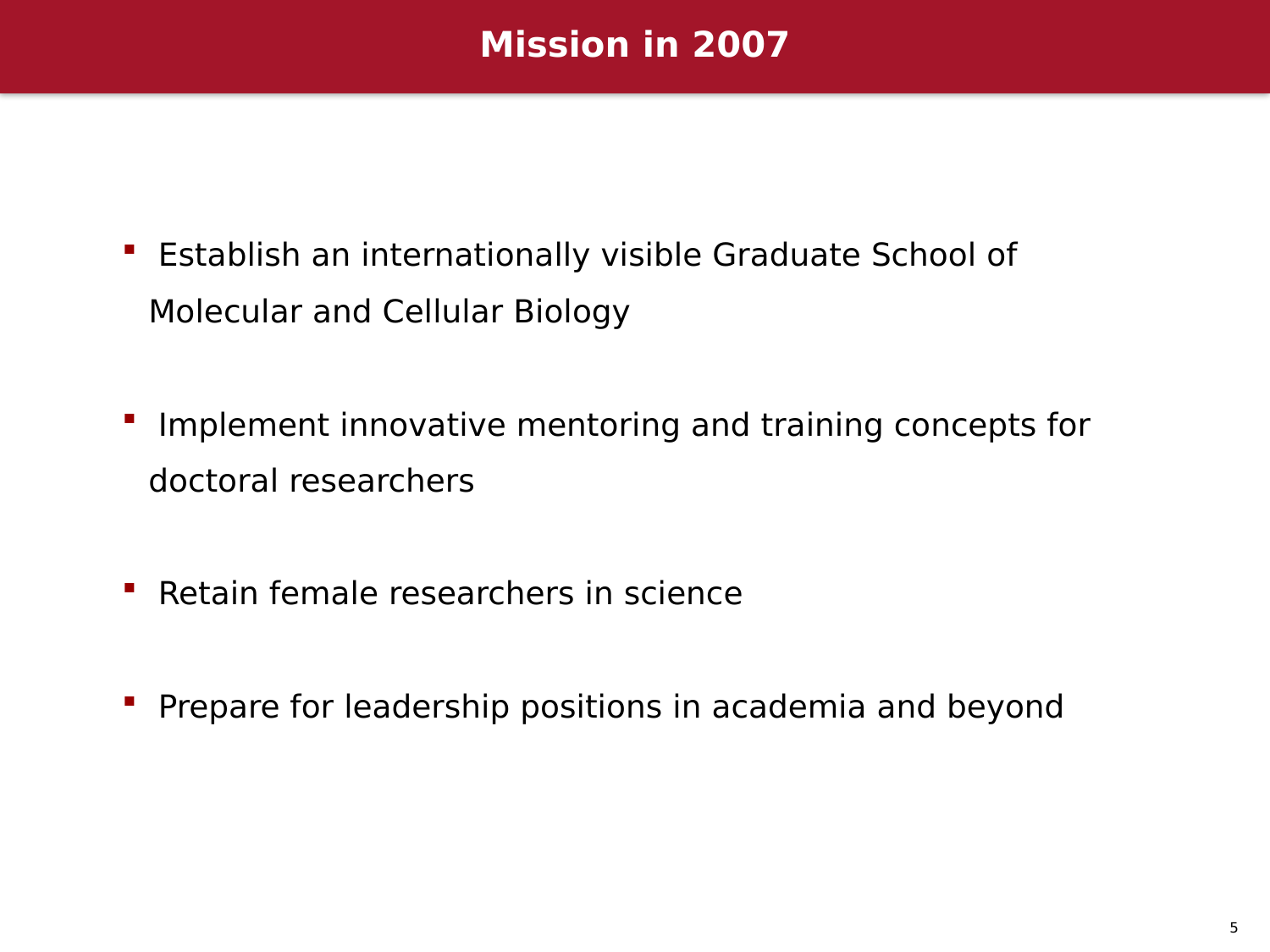

Mission in 2007
 Establish an internationally visible Graduate School of
   Molecular and Cellular Biology

 Implement innovative mentoring and training concepts for
   doctoral researchers

 Retain female researchers in science

 Prepare for leadership positions in academia and beyond